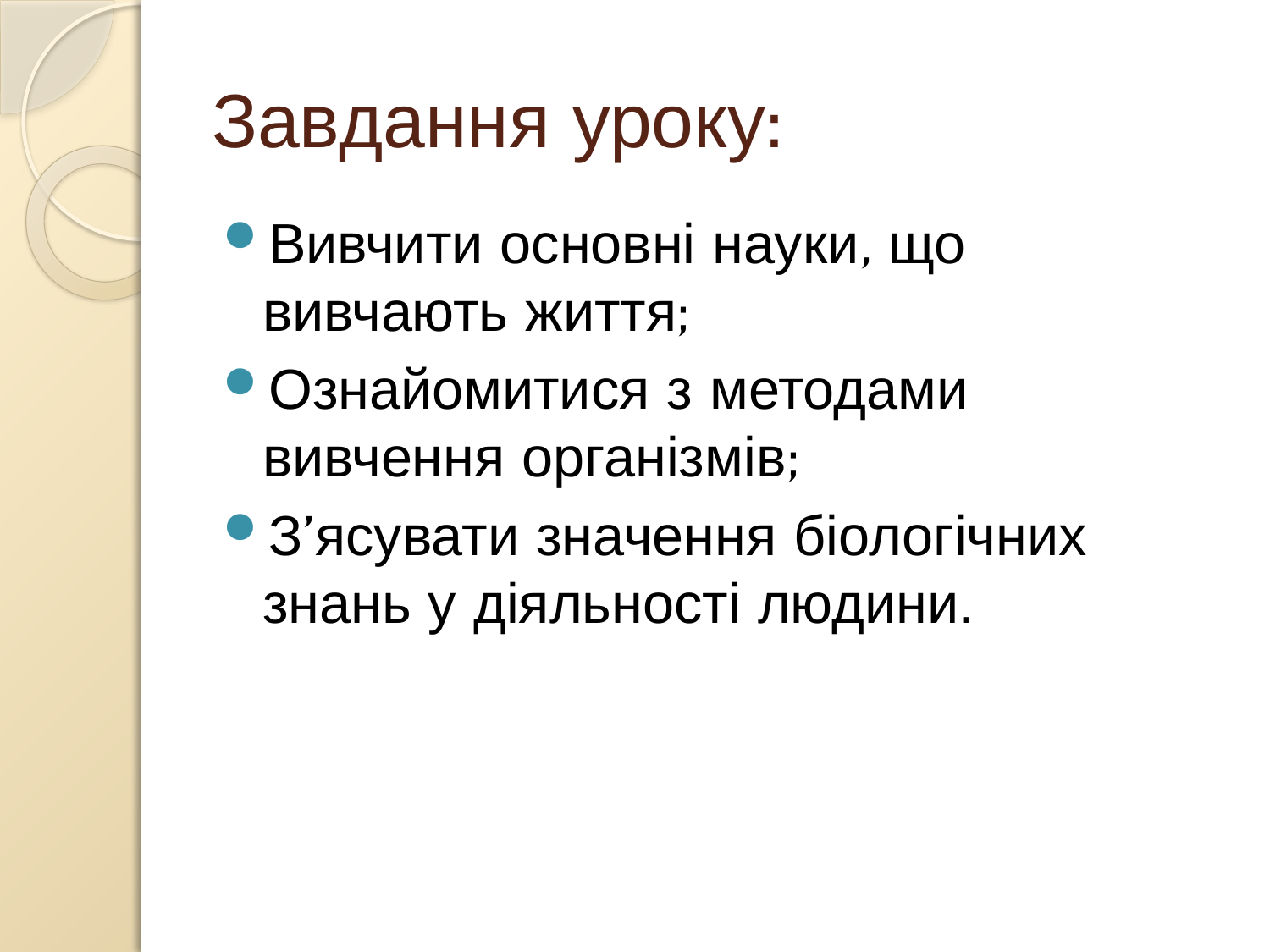

# Завдання уроку:
Вивчити основні науки, що вивчають життя;
Ознайомитися з методами вивчення організмів;
З’ясувати значення біологічних знань у діяльності людини.